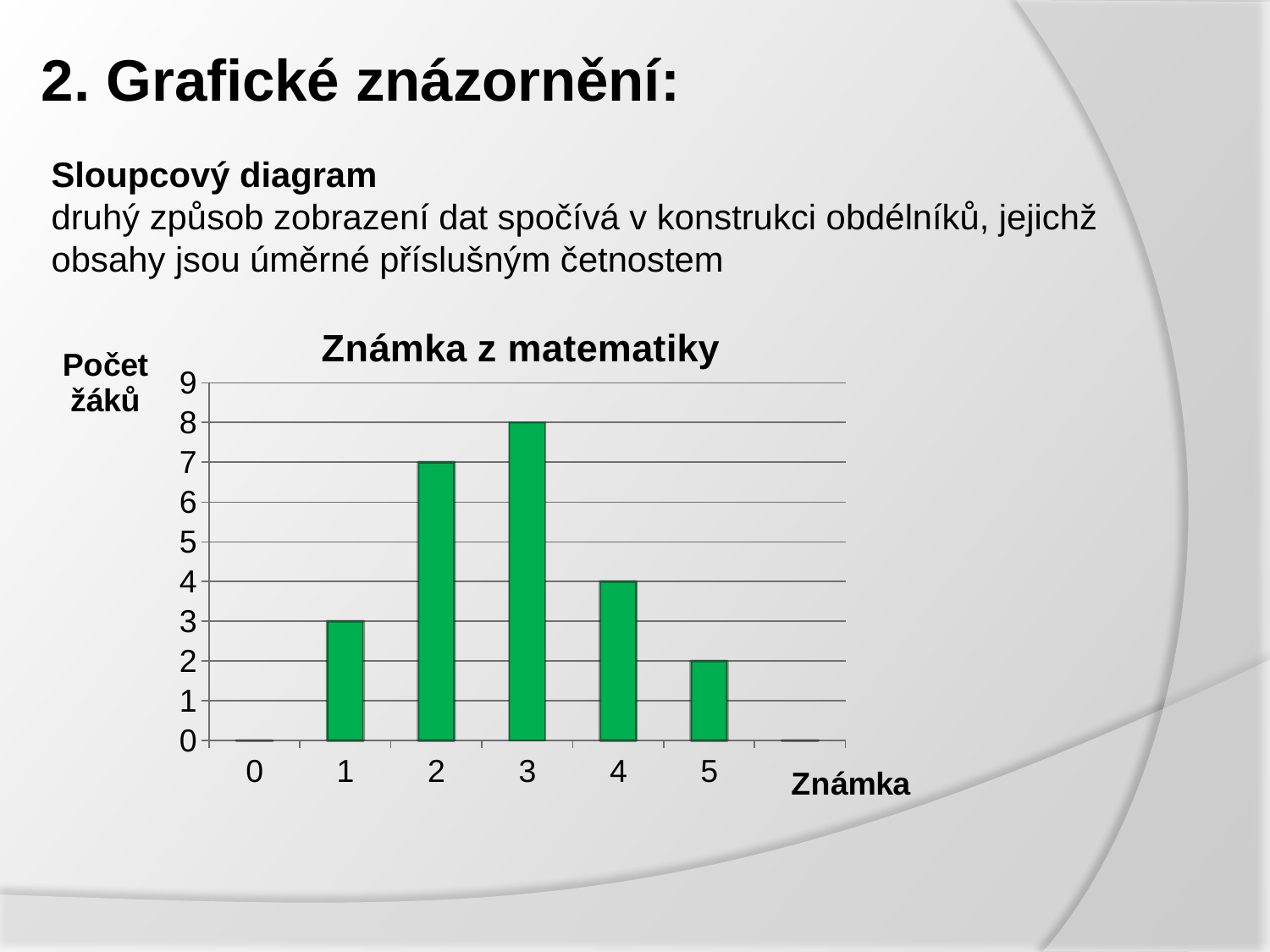

# 2. Grafické znázornění:

Sloupcový diagram
druhý způsob zobrazení dat spočívá v konstrukci obdélníků, jejichž obsahy jsou úměrné příslušným četnostem

### Chart: Známka z matematiky

| Category | Sloupec1 |
|---|---|
| 0 | 0.0 |
| 1 | 3.0 |
| 2 | 7.0 |
| 3 | 8.0 |
| 4 | 4.0 |
| 5 | 2.0 |
|  | 0.0 |